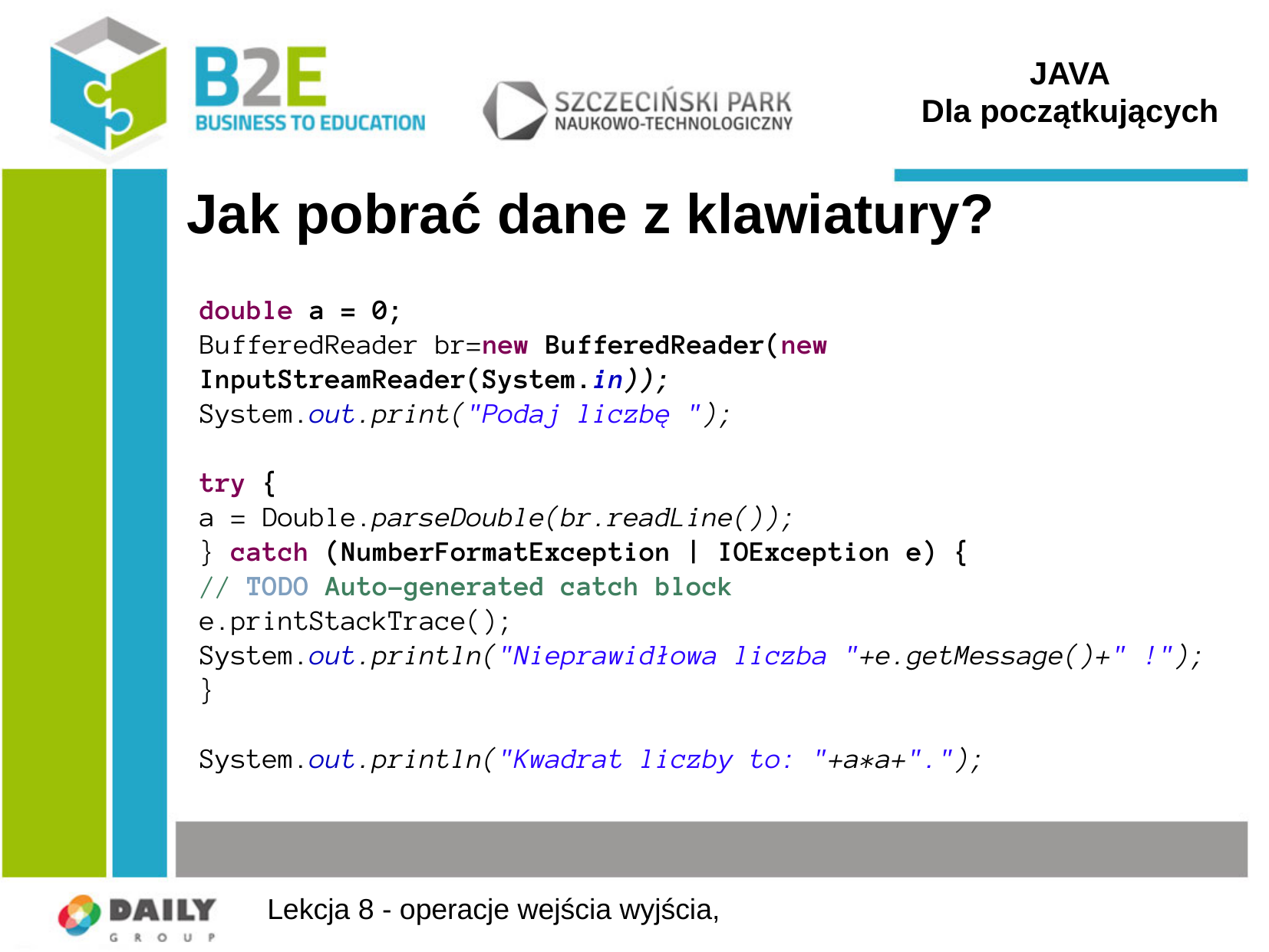

JAVA
Dla początkujących
# Jak pobrać dane z klawiatury?
double a = 0;
BufferedReader br=new BufferedReader(new InputStreamReader(System.in));
System.out.print("Podaj liczbę ");

try {
a = Double.parseDouble(br.readLine());
} catch (NumberFormatException | IOException e) {
// TODO Auto-generated catch block
e.printStackTrace();
System.out.println("Nieprawidłowa liczba "+e.getMessage()+" !");
}

System.out.println("Kwadrat liczby to: "+a*a+".");
Lekcja 8 - operacje wejścia wyjścia,